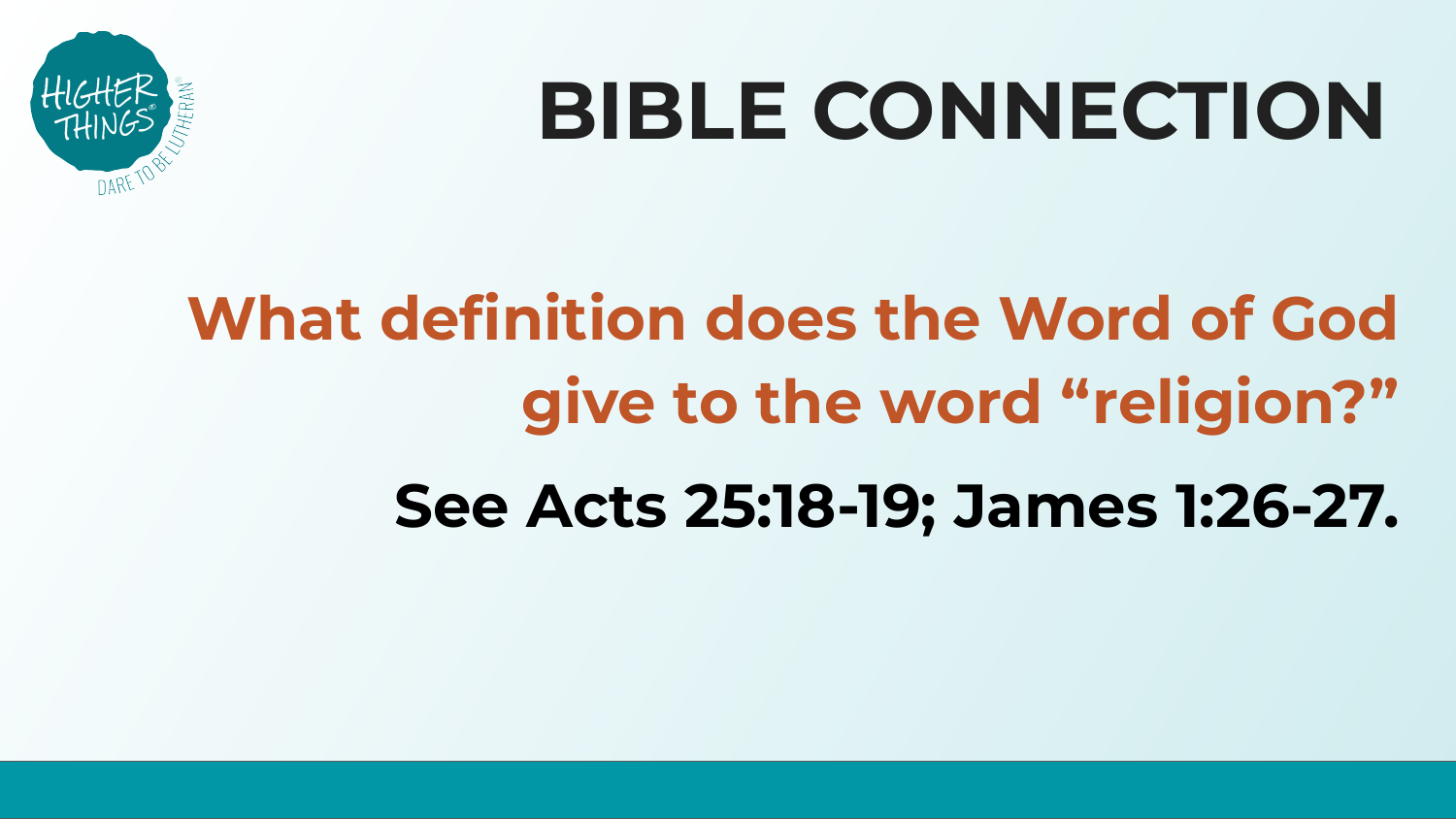

BIBLE CONNECTION
What definition does the Word of God
give to the word “religion?”
See Acts 25:18-19; James 1:26-27.